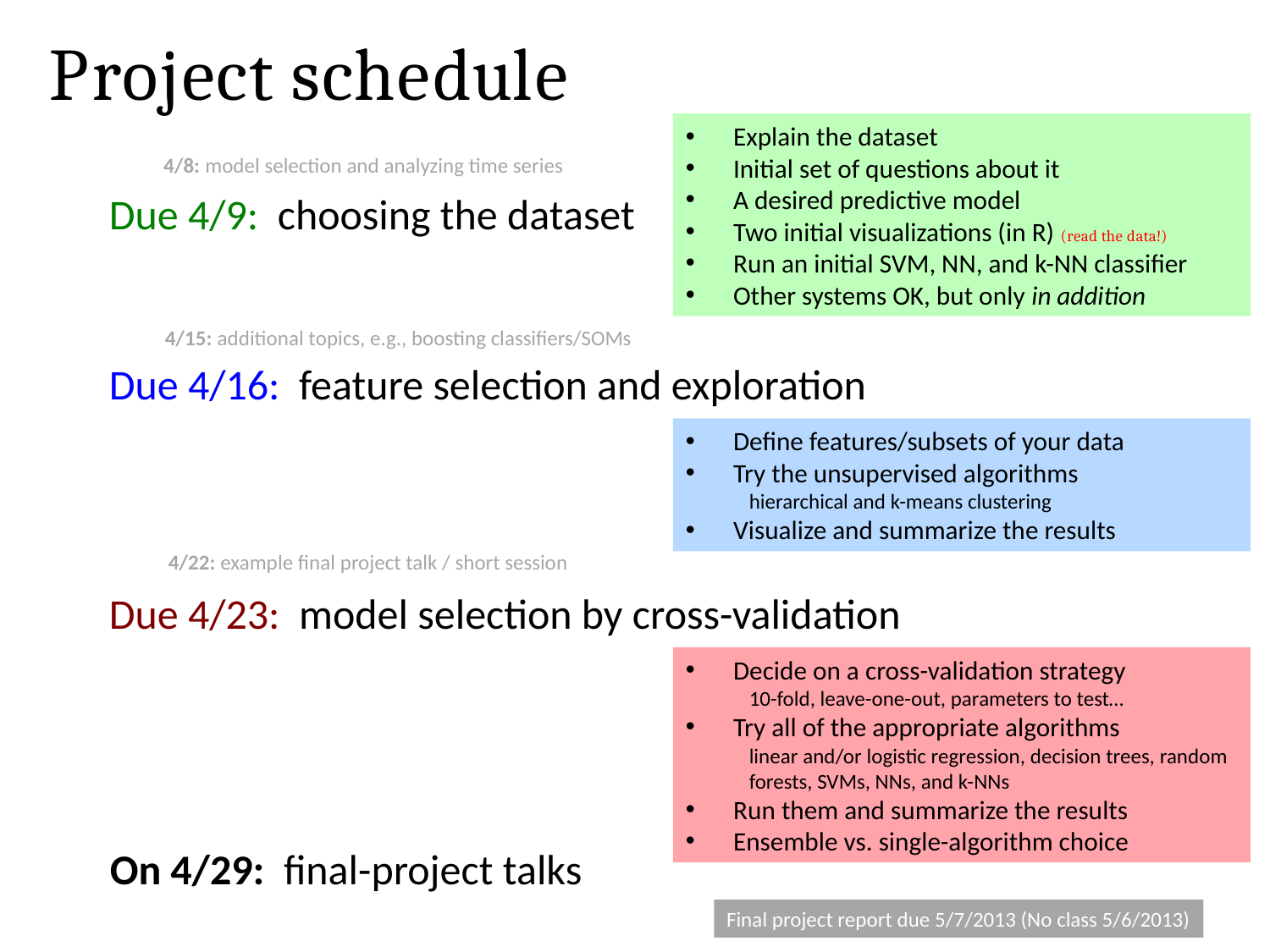

Project schedule
Explain the dataset
Initial set of questions about it
A desired predictive model
Two initial visualizations (in R) (read the data!)
Run an initial SVM, NN, and k-NN classifier
Other systems OK, but only in addition
4/8: model selection and analyzing time series
Due 4/9:  choosing the dataset
4/15: additional topics, e.g., boosting classifiers/SOMs
Due 4/16:  feature selection and exploration
Define features/subsets of your data
Try the unsupervised algorithms
hierarchical and k-means clustering
Visualize and summarize the results
4/22: example final project talk / short session
Due 4/23:  model selection by cross-validation
Decide on a cross-validation strategy
10-fold, leave-one-out, parameters to test…
Try all of the appropriate algorithms
linear and/or logistic regression, decision trees, random forests, SVMs, NNs, and k-NNs
Run them and summarize the results
Ensemble vs. single-algorithm choice
On 4/29:  final-project talks
Final project report due 5/7/2013 (No class 5/6/2013)